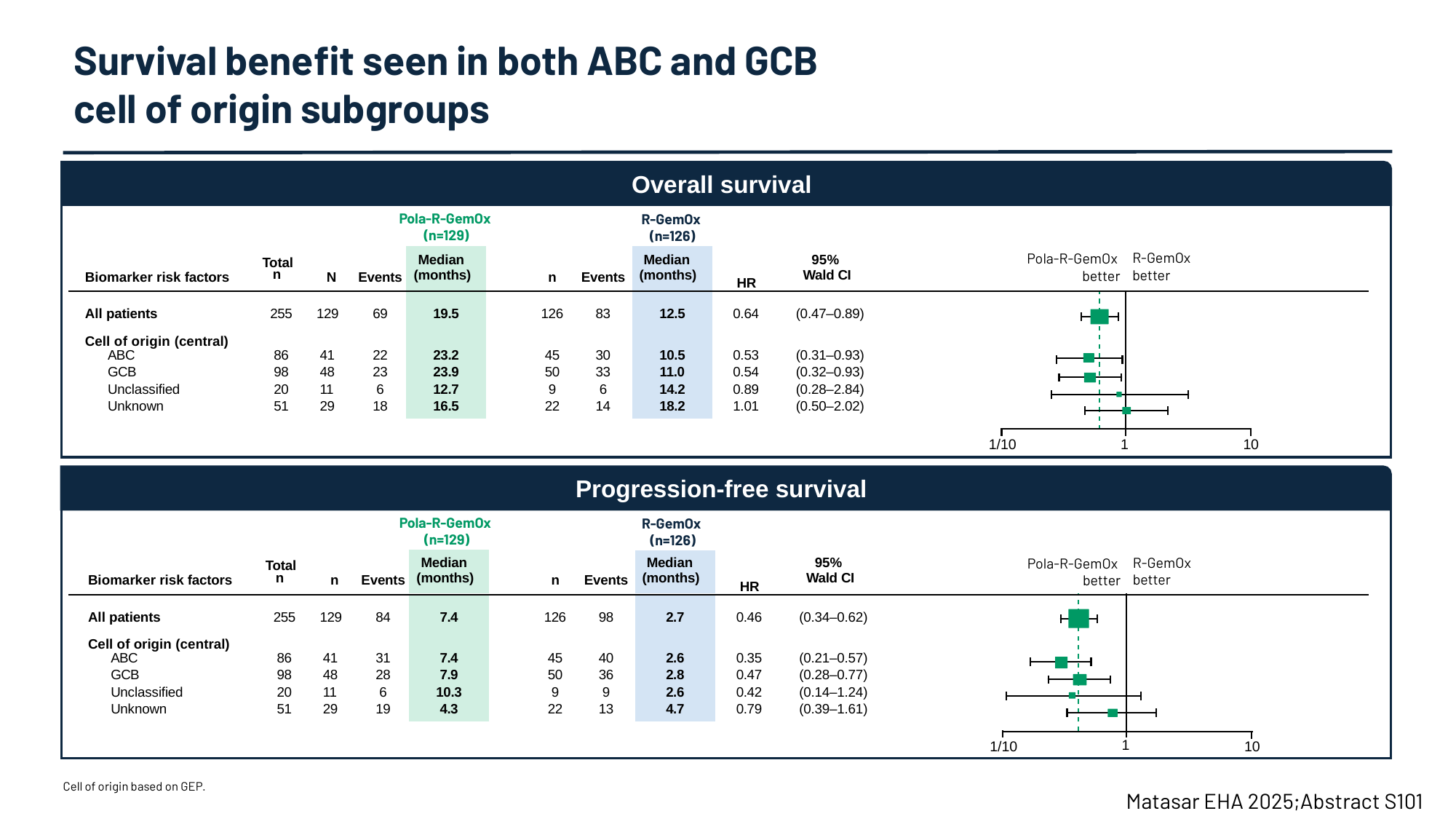

# Survival benefit seen in both ABC and GCB cell of origin subgroups
Overall survival

Pola-R-GemOx
(n=129)
R-GemOx
(n=126)
R-GemOx
better
Pola-R-GemOx
better
|  |  | Pola-R-GemOx (n=129) |  |  |  | R-GemOx (n=126) |  |  |  |  |  |  |
| --- | --- | --- | --- | --- | --- | --- | --- | --- | --- | --- | --- | --- |
| Biomarker risk factors | Total n | N | Events | Median (months) |  | n | Events | Median (months) | HR | 95% Wald CI | Pola-R-GemOx better | R-GemOx better |
| All patients | 255 | 129 | 69 | 19.5 |  | 126 | 83 | 12.5 | 0.64 | (0.47–0.89) |  |  |
| Cell of origin (central) |  |  |  |  |  |  |  |  |  |  |  |  |
| ABC | 86 | 41 | 22 | 23.2 |  | 45 | 30 | 10.5 | 0.53 | (0.31–0.93) |  |  |
| GCB | 98 | 48 | 23 | 23.9 |  | 50 | 33 | 11.0 | 0.54 | (0.32–0.93) |  |  |
| Unclassified | 20 | 11 | 6 | 12.7 |  | 9 | 6 | 14.2 | 0.89 | (0.28–2.84) |  |  |
| Unknown | 51 | 29 | 18 | 16.5 |  | 22 | 14 | 18.2 | 1.01 | (0.50–2.02) |  |  |

1/10
1
10

1
1/10
10

Progression-free survival

Pola-R-GemOx
(n=129)
R-GemOx
(n=126)
R-GemOx
better
Pola-R-GemOx
better
|  |  | Pola-R-GemOx (n=129) |  |  |  | R-GemOx (n=126) |  |  |  |  |  |  |
| --- | --- | --- | --- | --- | --- | --- | --- | --- | --- | --- | --- | --- |
| Biomarker risk factors | Total n | n | Events | Median (months) |  | n | Events | Median (months) | HR | 95% Wald CI | Pola-R-GemOx better | R-GemOx better |
| All patients | 255 | 129 | 84 | 7.4 |  | 126 | 98 | 2.7 | 0.46 | (0.34–0.62) |  |  |
| Cell of origin (central) |  |  |  |  |  |  |  |  |  |  |  |  |
| ABC | 86 | 41 | 31 | 7.4 |  | 45 | 40 | 2.6 | 0.35 | (0.21–0.57) |  |  |
| GCB | 98 | 48 | 28 | 7.9 |  | 50 | 36 | 2.8 | 0.47 | (0.28–0.77) |  |  |
| Unclassified | 20 | 11 | 6 | 10.3 |  | 9 | 9 | 2.6 | 0.42 | (0.14–1.24) |  |  |
| Unknown | 51 | 29 | 19 | 4.3 |  | 22 | 13 | 4.7 | 0.79 | (0.39–1.61) |  |  |
Cell of origin based on GEP.
Matasar EHA 2025;Abstract S101